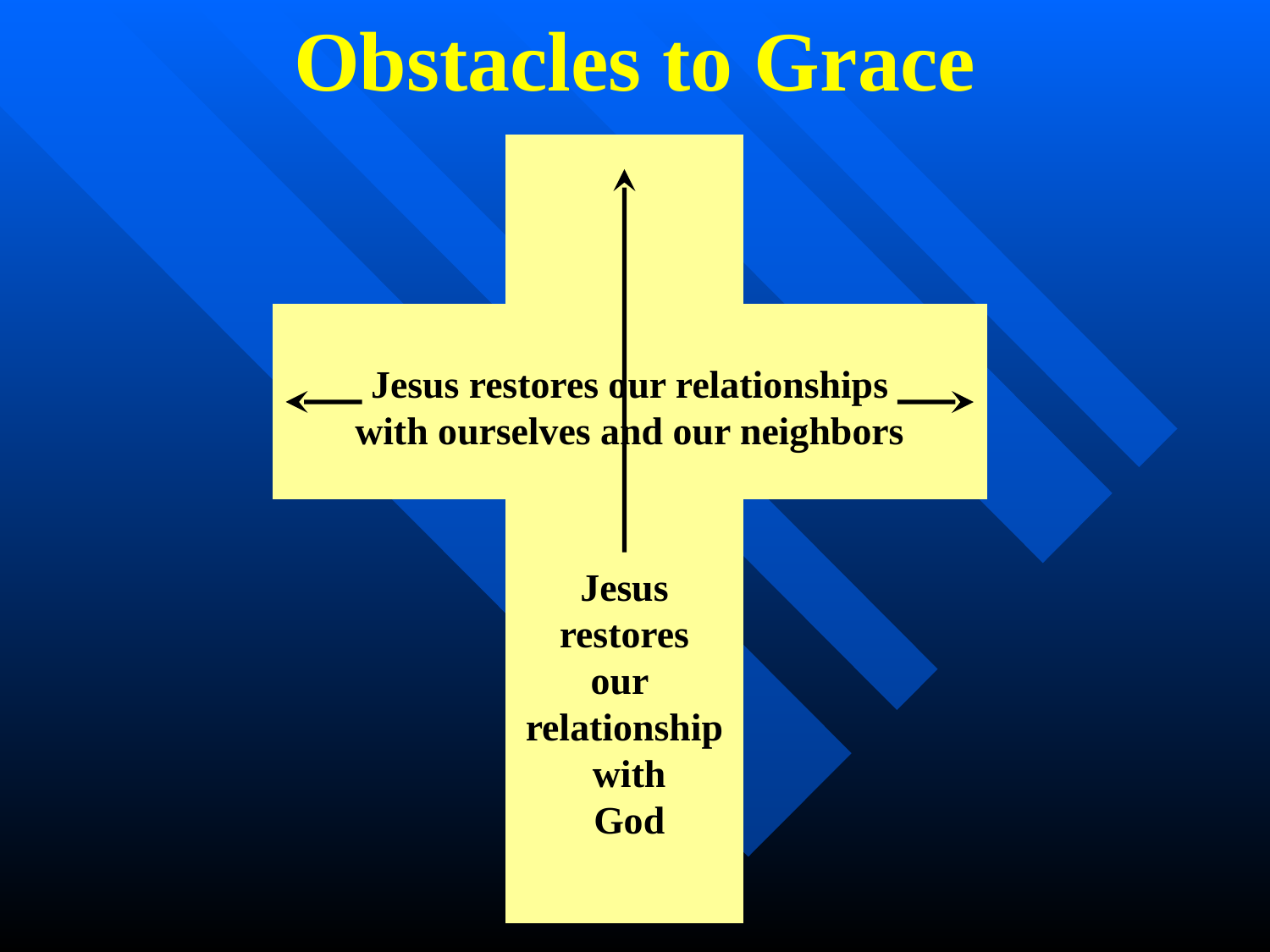

Obstacles to Grace

Jesus
restores
our
relationship
 with
 God

Jesus restores our relationships
with ourselves and our neighbors